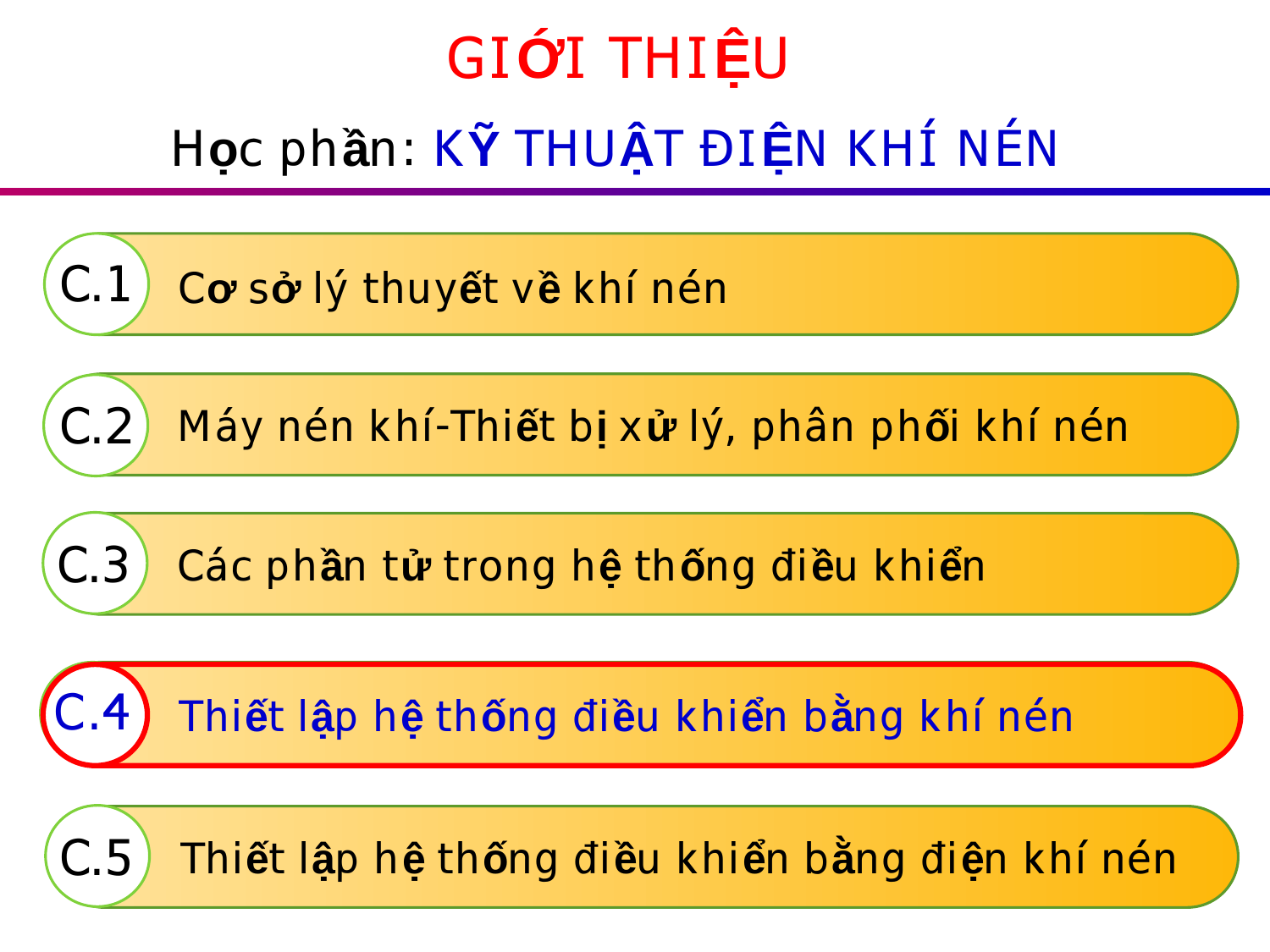

GIỚI THIỆU
Học phần: KỸ THUẬT ĐIỆN KHÍ NÉN

       Cơ sở lý thuyết về khí nén

C.1
        Máy nén khí-Thiết bị xử lý, phân phối khí nén

C.2

C.3
        Các phần tử trong hệ thống điều khiển
        Thiết lập hệ thống điều khiển bằng khí nén

C.4
        Thiết lập hệ thống điều khiển bằng khí nén

C.4

C.5
        Thiết lập hệ thống điều khiển bằng điện khí nén